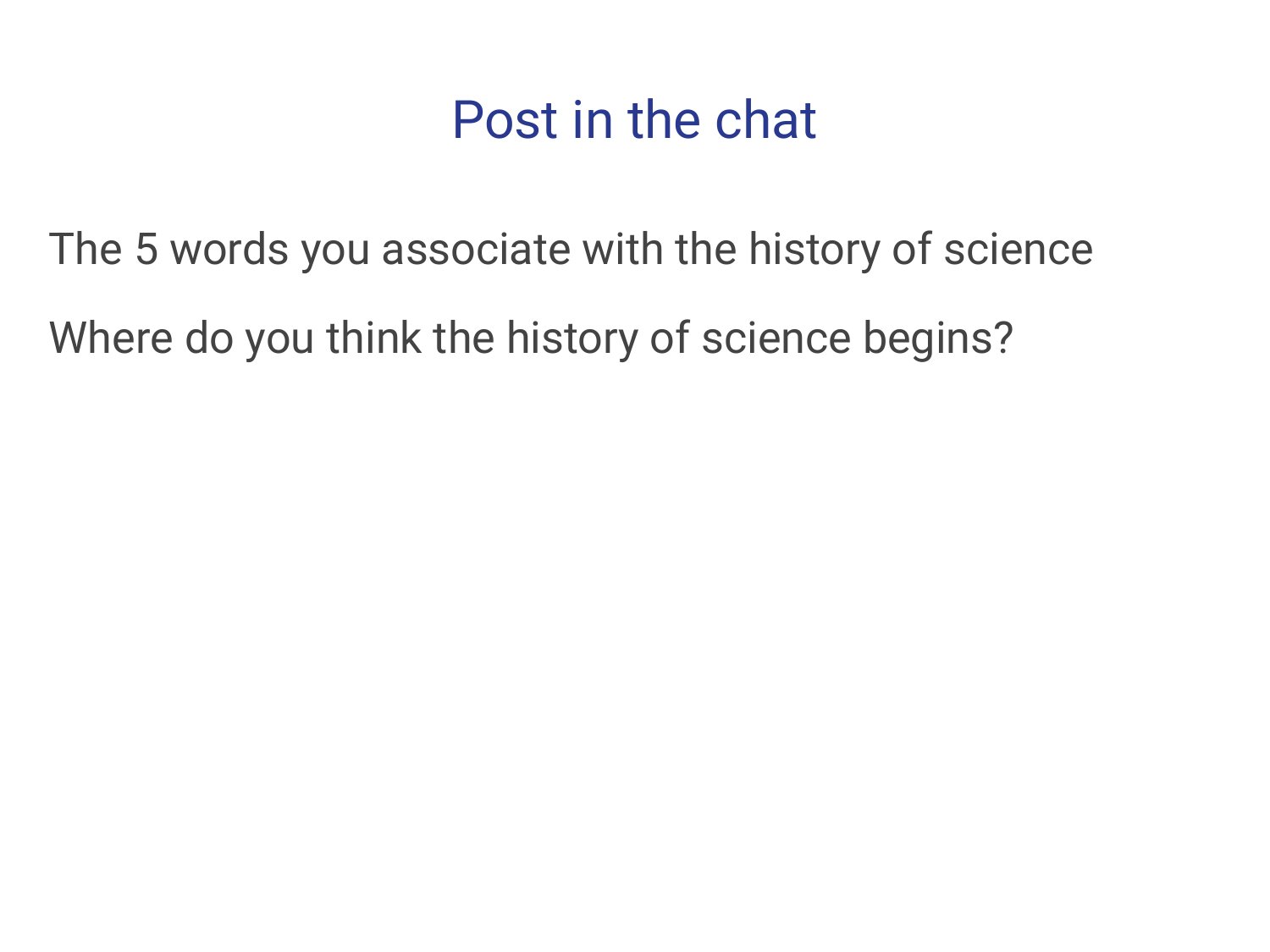

# Post in the chat
The 5 words you associate with the history of science
Where do you think the history of science begins?